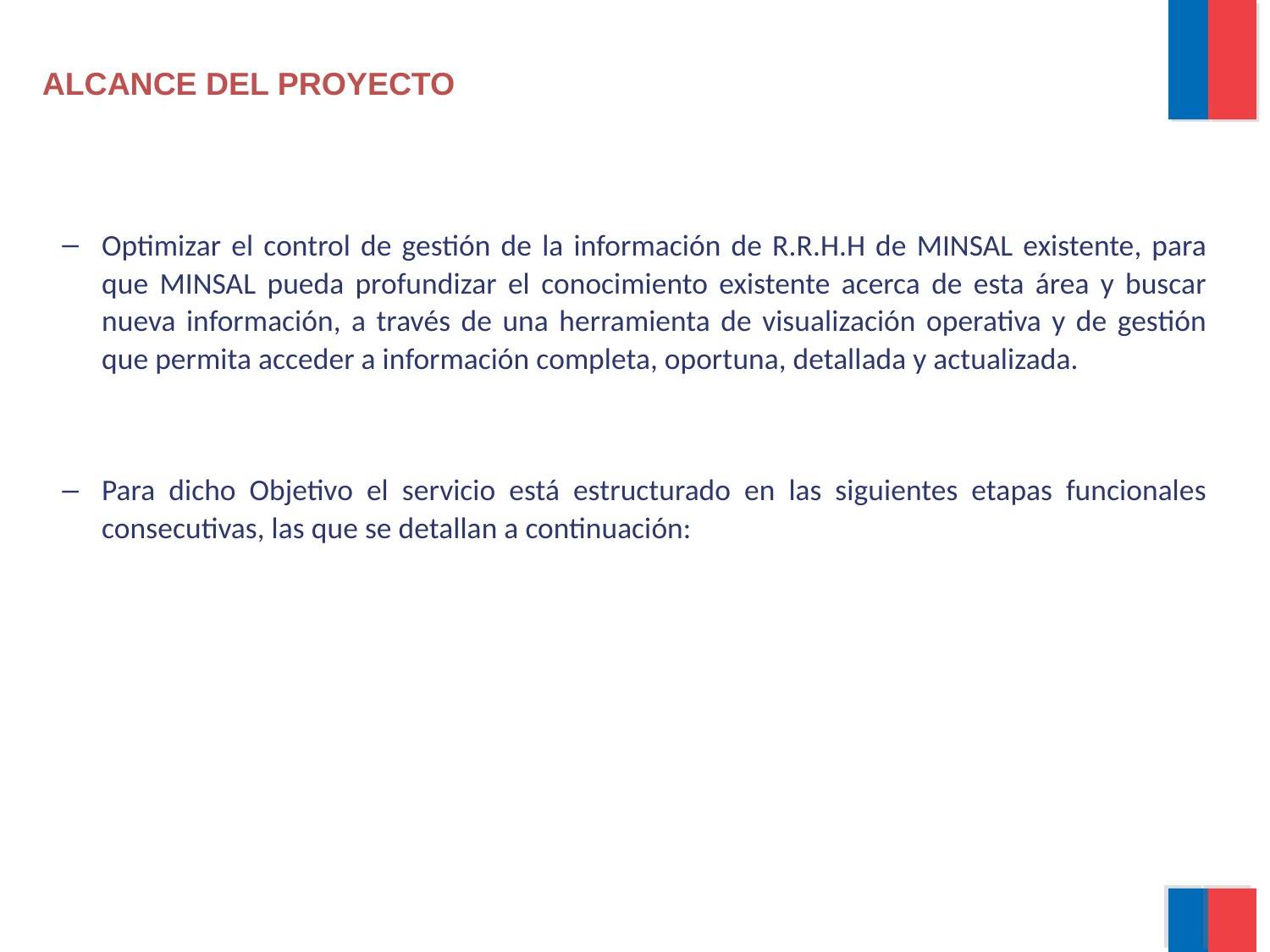

ALCANCE DEL PROYECTO

Optimizar el control de gestión de la información de R.R.H.H de MINSAL existente, para que MINSAL pueda profundizar el conocimiento existente acerca de esta área y buscar nueva información, a través de una herramienta de visualización operativa y de gestión que permita acceder a información completa, oportuna, detallada y actualizada.

Para dicho Objetivo el servicio está estructurado en las siguientes etapas funcionales consecutivas, las que se detallan a continuación: